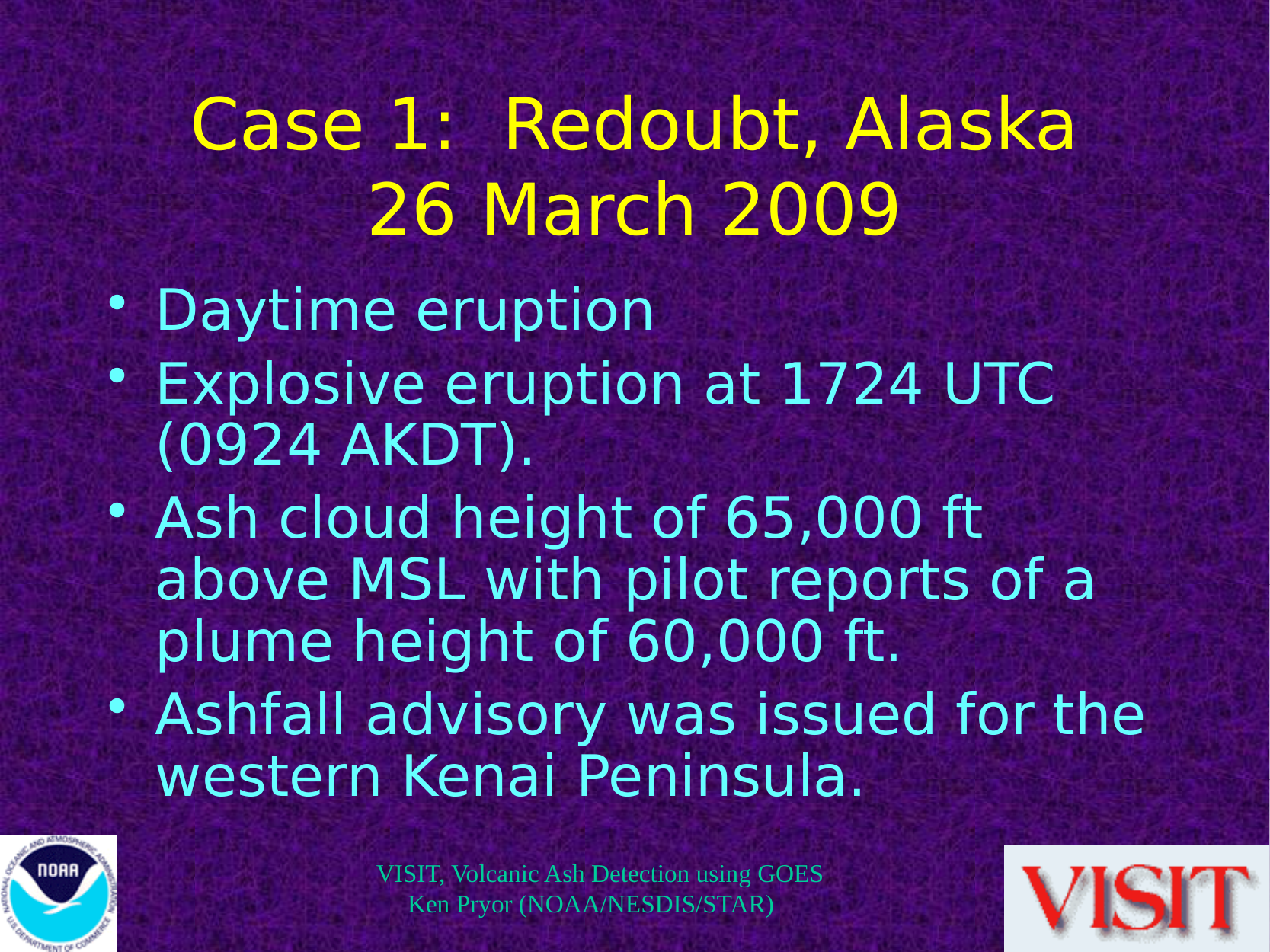

# Case 1:  Redoubt, Alaska 26 March 2009
Daytime eruption
Explosive eruption at 1724 UTC (0924 AKDT).
Ash cloud height of 65,000 ft above MSL with pilot reports of a plume height of 60,000 ft.
Ashfall advisory was issued for the western Kenai Peninsula.